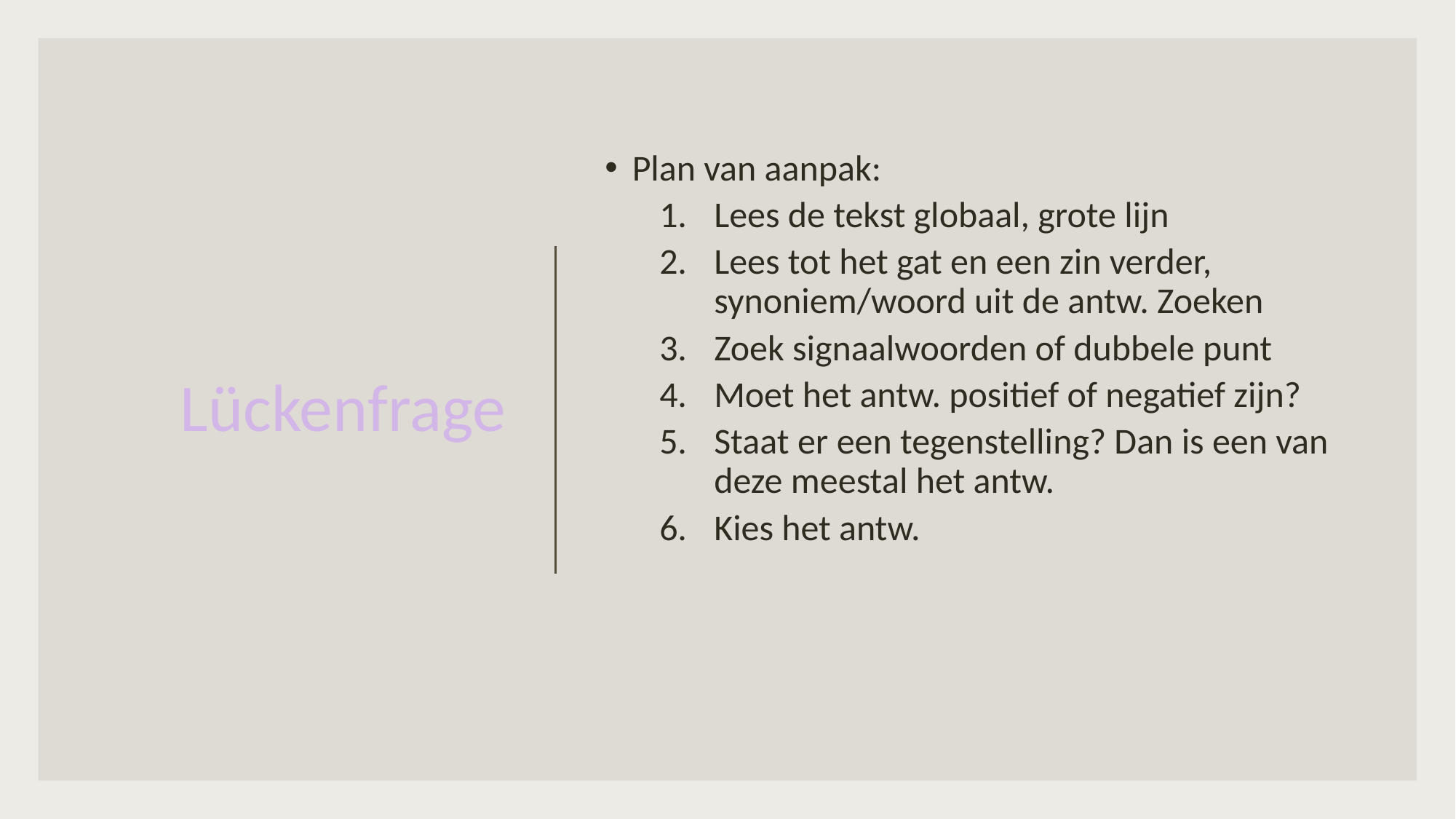

# Lückenfrage
Plan van aanpak:
Lees de tekst globaal, grote lijn
Lees tot het gat en een zin verder, synoniem/woord uit de antw. Zoeken
Zoek signaalwoorden of dubbele punt
Moet het antw. positief of negatief zijn?
Staat er een tegenstelling? Dan is een van deze meestal het antw.
Kies het antw.